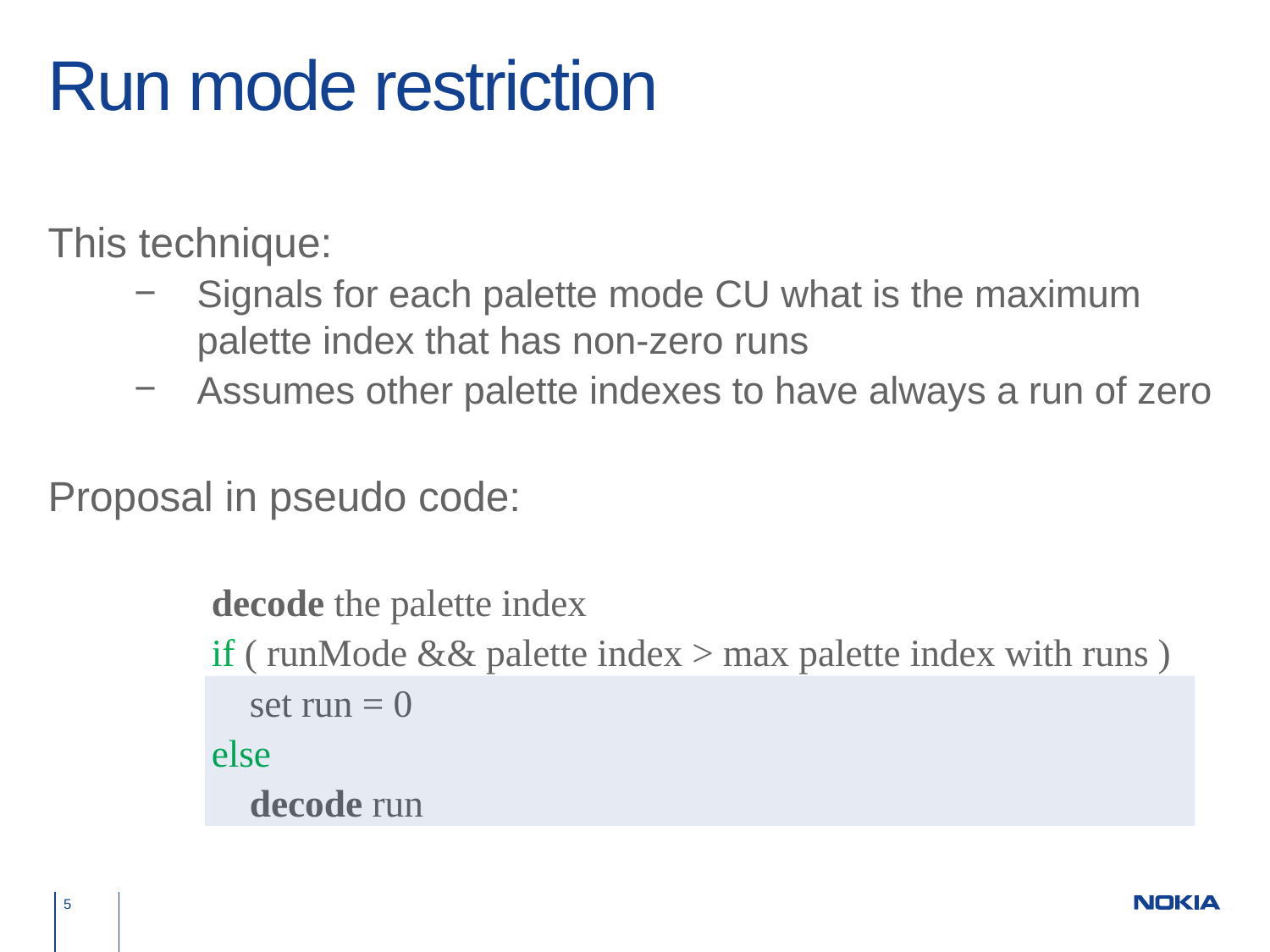

# Run mode restriction
This technique:
Signals for each palette mode CU what is the maximum palette index that has non-zero runs
Assumes other palette indexes to have always a run of zero

Proposal in pseudo code:

	    decode the palette index
	    if ( runMode && palette index > max palette index with runs )
	        set run = 0
	    else
	        decode run

5